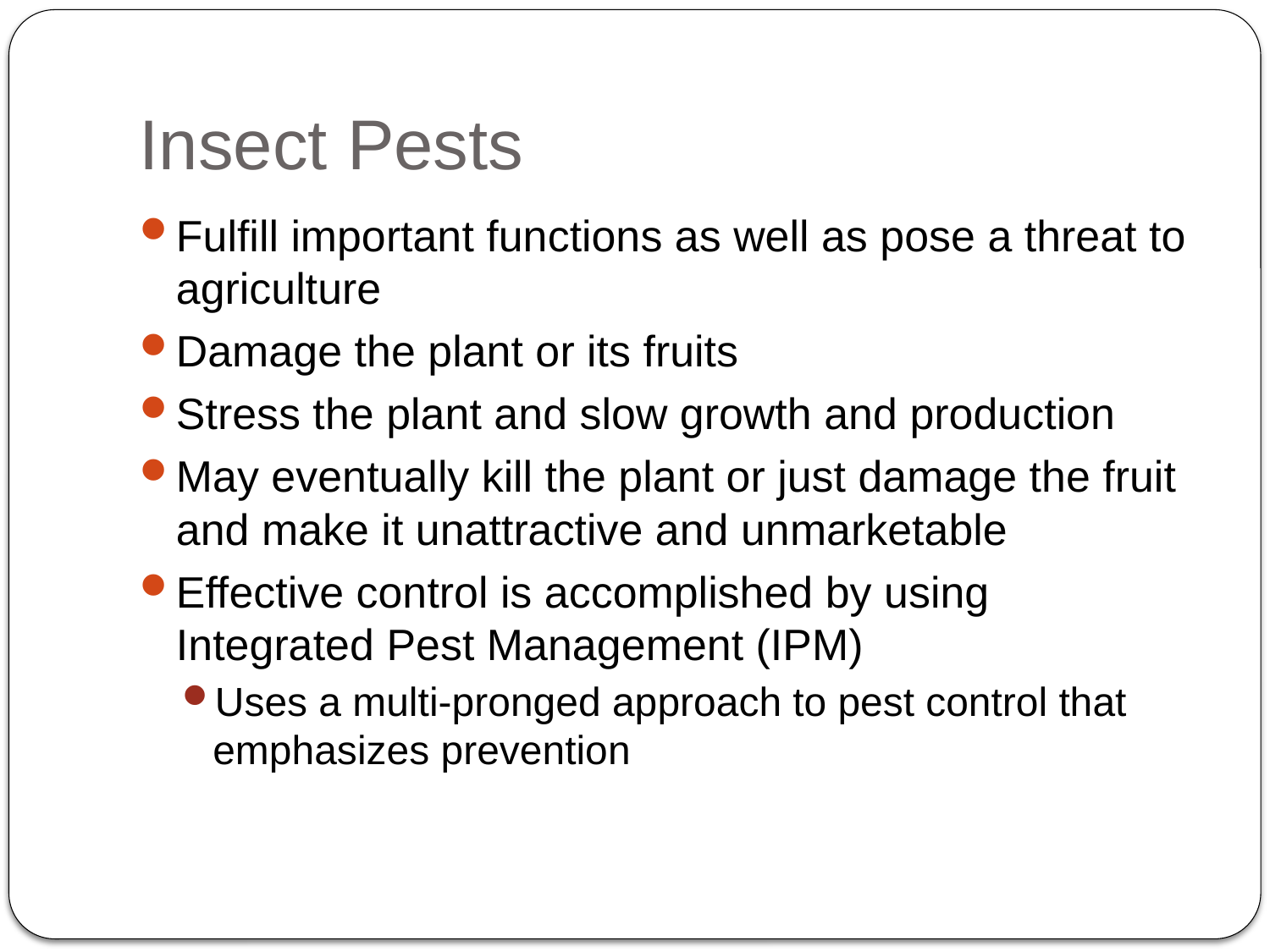

# Insect Pests
Fulfill important functions as well as pose a threat to agriculture
Damage the plant or its fruits
Stress the plant and slow growth and production
May eventually kill the plant or just damage the fruit and make it unattractive and unmarketable
Effective control is accomplished by using Integrated Pest Management (IPM)
Uses a multi-pronged approach to pest control that emphasizes prevention